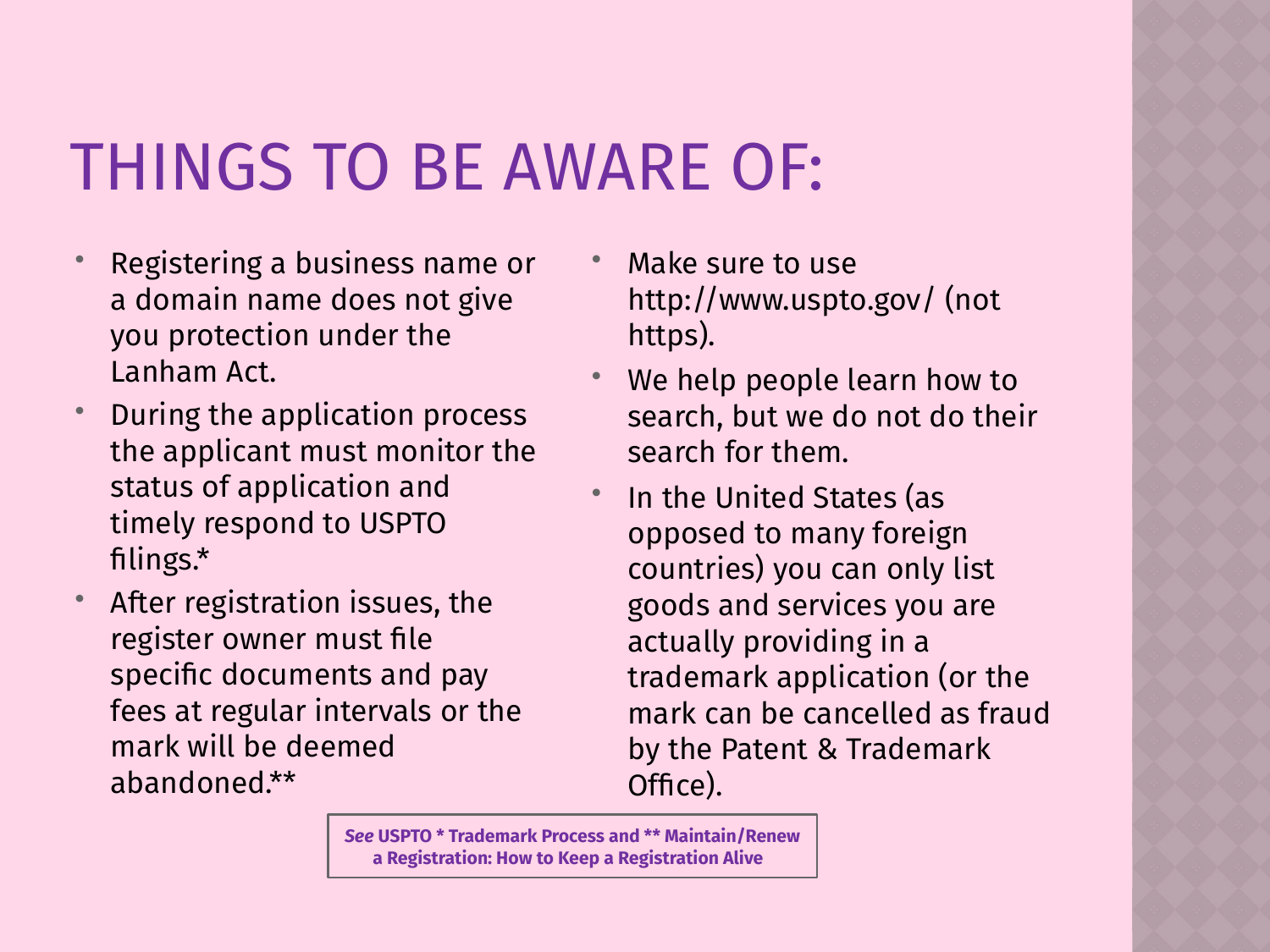

# Things to be aware of:
Registering a business name or a domain name does not give you protection under the Lanham Act.
During the application process the applicant must monitor the status of application and timely respond to USPTO filings.*
After registration issues, the register owner must file specific documents and pay fees at regular intervals or the mark will be deemed abandoned.**

Make sure to use http://www.uspto.gov/ (not https).
We help people learn how to search, but we do not do their search for them.
In the United States (as opposed to many foreign countries) you can only list goods and services you are actually providing in a trademark application (or the mark can be cancelled as fraud by the Patent & Trademark Office).
See USPTO * Trademark Process and ** Maintain/Renew a Registration: How to Keep a Registration Alive